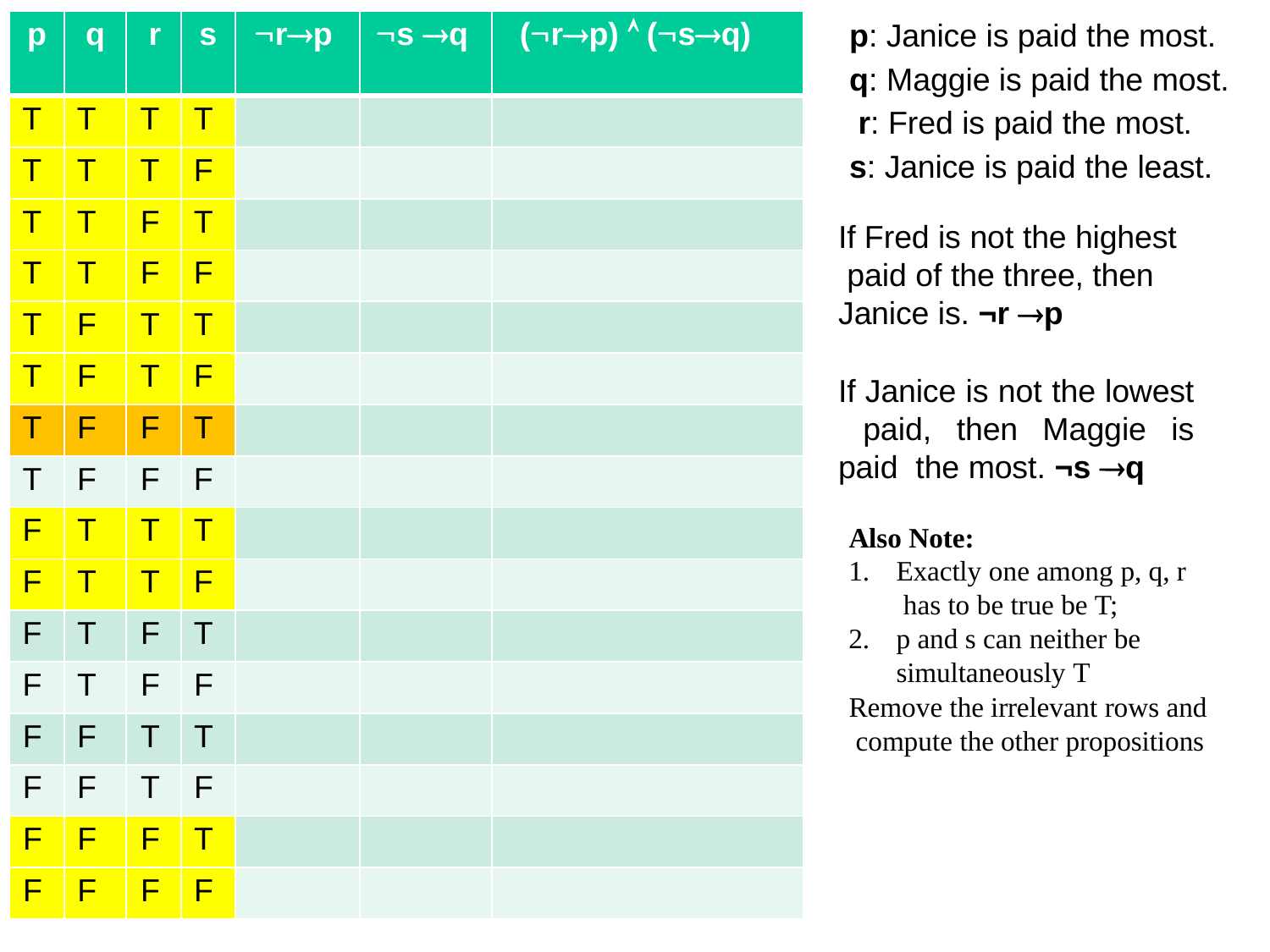

# p: Janice is paid the most.  q: Maggie is paid the most.  r: Fred is paid the most.
s: Janice is paid the least.
| p | q | r | s | ¬r→p | ¬s →q | (¬r→p) ∧ (¬s→q) |
| --- | --- | --- | --- | --- | --- | --- |
| T | T | T | T |  |  |  |
| T | T | T | F |  |  |  |
| T | T | F | T |  |  |  |
| T | T | F | F |  |  |  |
| T | F | T | T |  |  |  |
| T | F | T | F |  |  |  |
| T | F | F | T |  |  |  |
| T | F | F | F |  |  |  |
| F | T | T | T |  |  |  |
| F | T | T | F |  |  |  |
| F | T | F | T |  |  |  |
| F | T | F | F |  |  |  |
| F | F | T | T |  |  |  |
| F | F | T | F |  |  |  |
| F | F | F | T |  |  |  |
| F | F | F | F |  |  |  |
If Fred is not the highest  paid of the three, then  Janice is. ¬r →p

If Janice is not the lowest  paid, then Maggie is paid  the most. ¬s →q
Also Note:
Exactly one among p, q, r  has to be true be T;
p and s can neither be  simultaneously T
Remove the irrelevant rows and  compute the other propositions